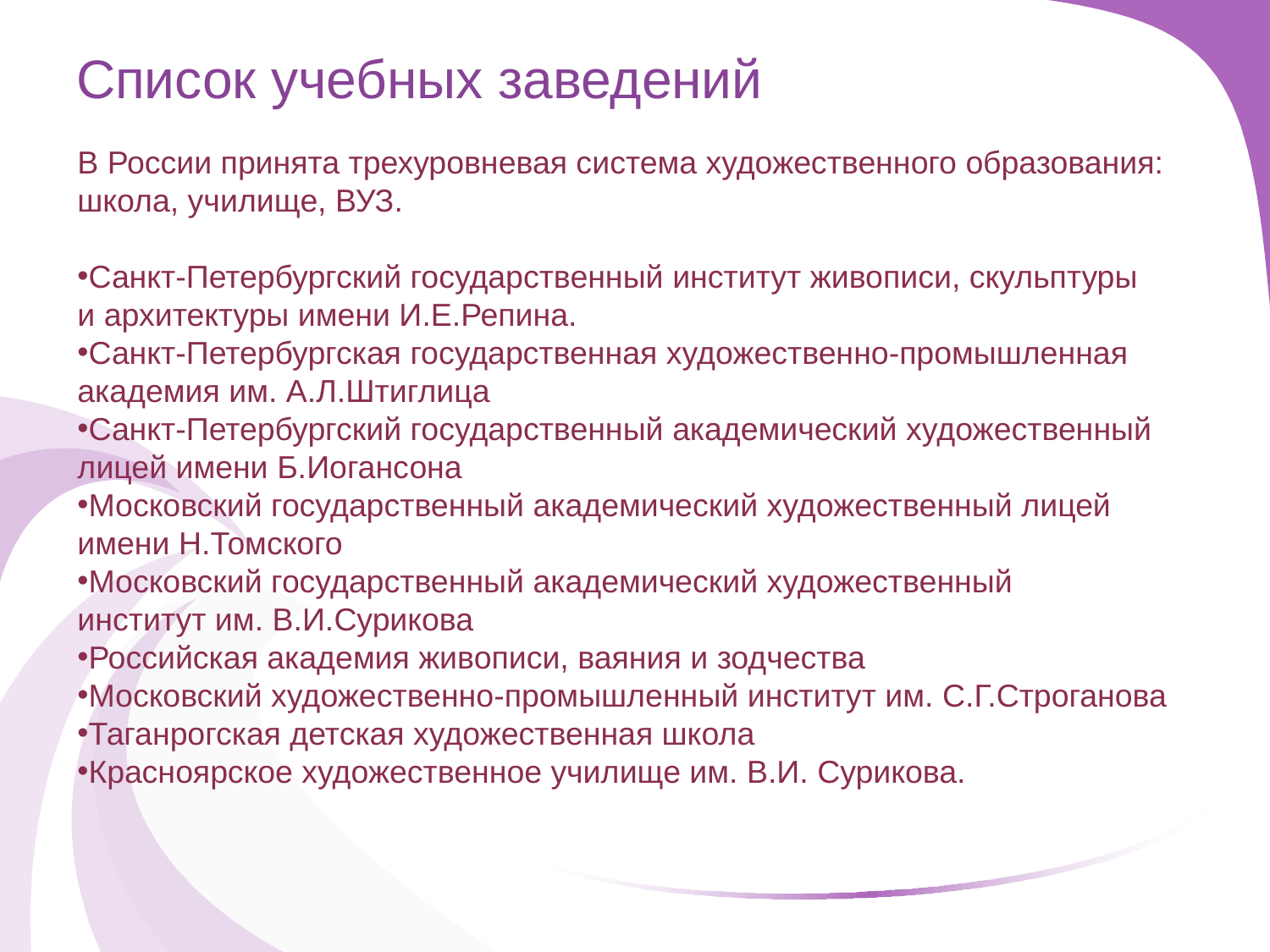

# Список учебных заведений
В России принята трехуровневая система художественного образования: школа, училище, ВУЗ.

Санкт-Петербургский государственный институт живописи, скульптуры и архитектуры имени И.Е.Репина.
Санкт-Петербургская государственная художественно-промышленная академия им. А.Л.Штиглица
Санкт-Петербургский государственный академический художественный лицей имени Б.Иогансона
Московский государственный академический художественный лицей имени Н.Томского
Московский государственный академический художественный институт им. В.И.Сурикова
Российская академия живописи, ваяния и зодчества
Московский художественно-промышленный институт им. С.Г.Строганова
Таганрогская детская художественная школа
Красноярское художественное училище им. В.И. Сурикова.